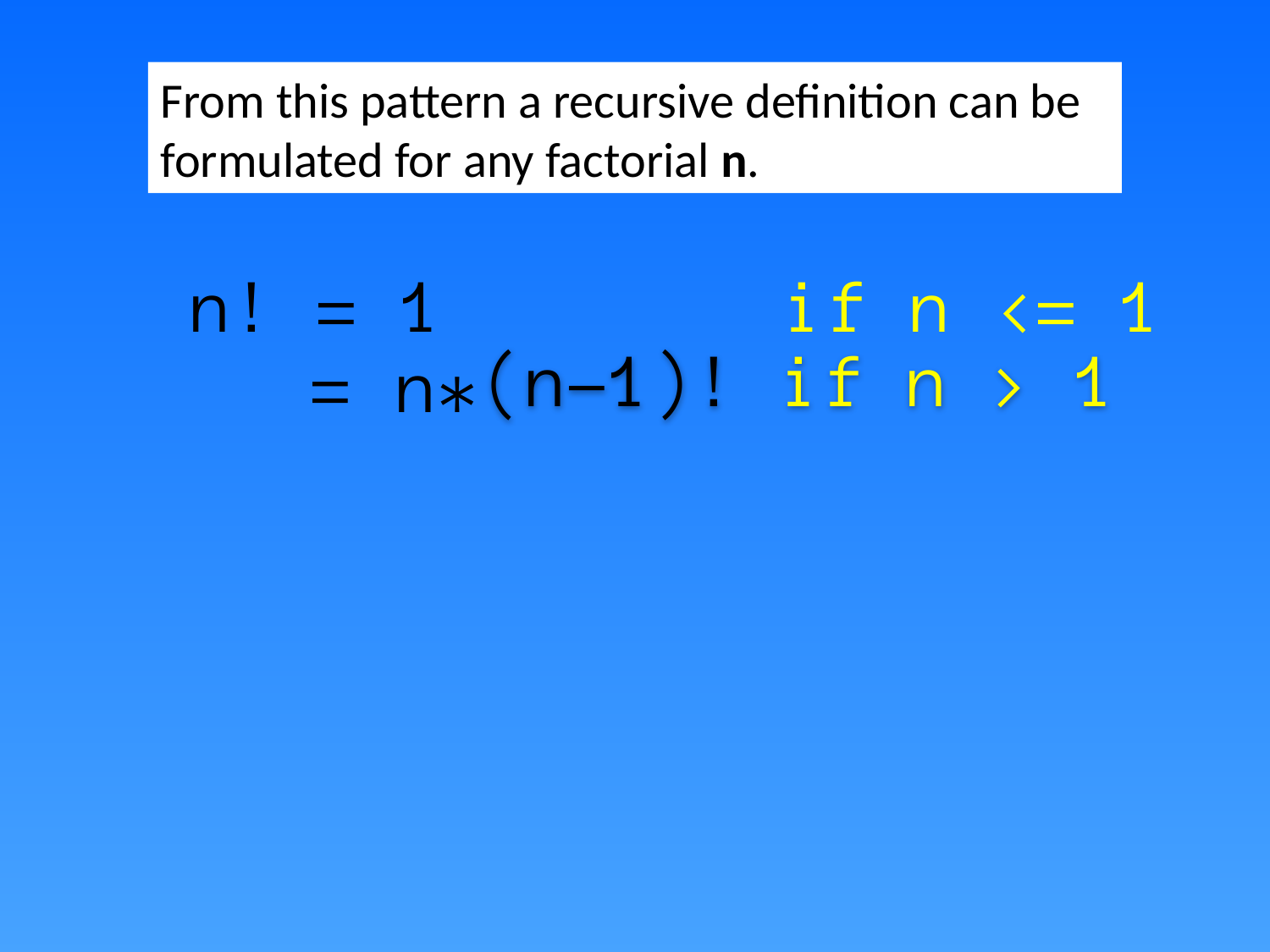

From this pattern a recursive definition can be formulated for any factorial n.
n! = 1        if n <= 1
(n-1)! if n > 1
   =
n*